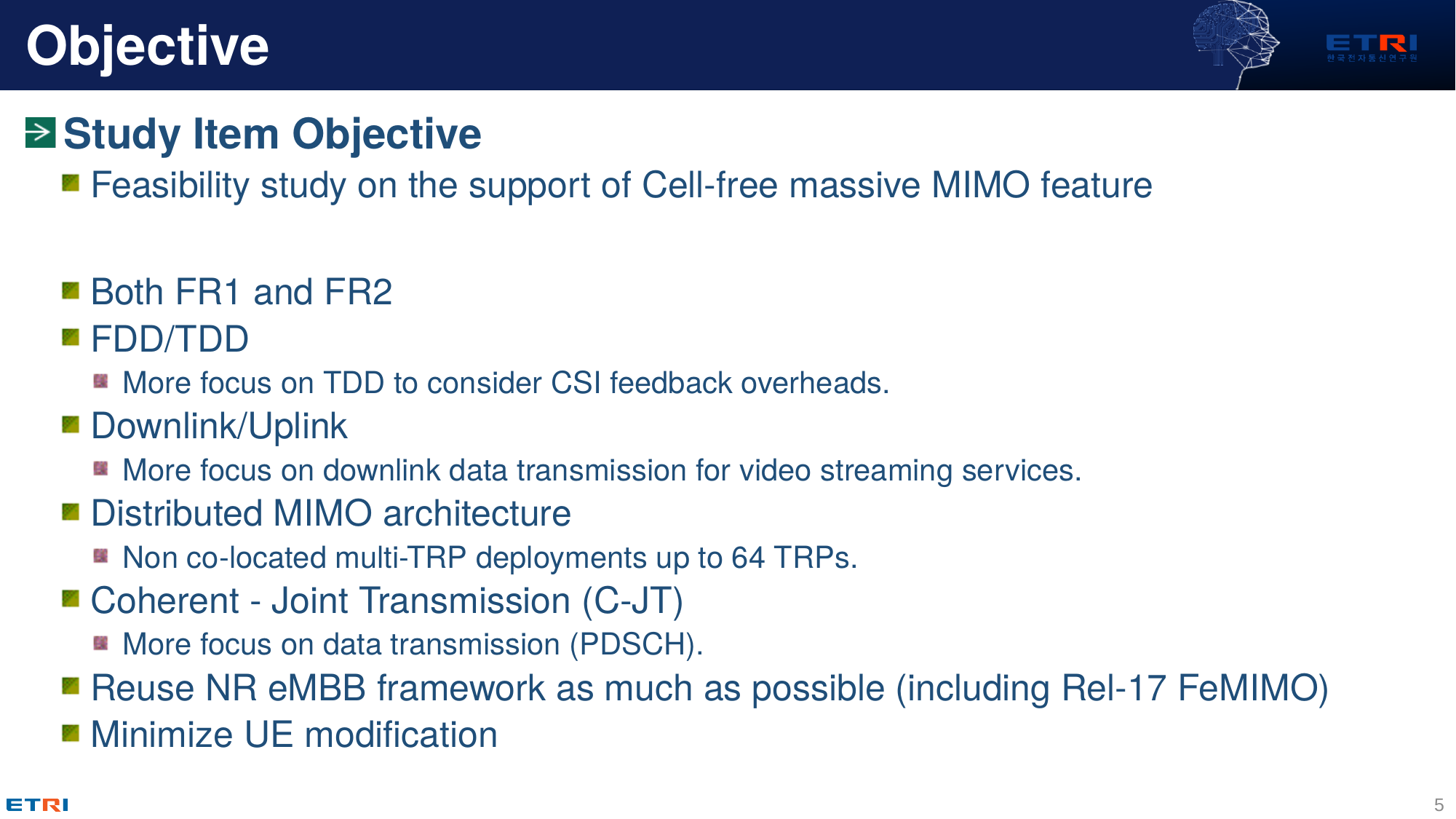

# Objective
Study Item Objective
Feasibility study on the support of Cell-free massive MIMO feature

Both FR1 and FR2
FDD/TDD
More focus on TDD to consider CSI feedback overheads.
Downlink/Uplink
More focus on downlink data transmission for video streaming services.
Distributed MIMO architecture
Non co-located multi-TRP deployments up to 64 TRPs.
Coherent - Joint Transmission (C-JT)
More focus on data transmission (PDSCH).
Reuse NR eMBB framework as much as possible (including Rel-17 FeMIMO)
Minimize UE modification
5